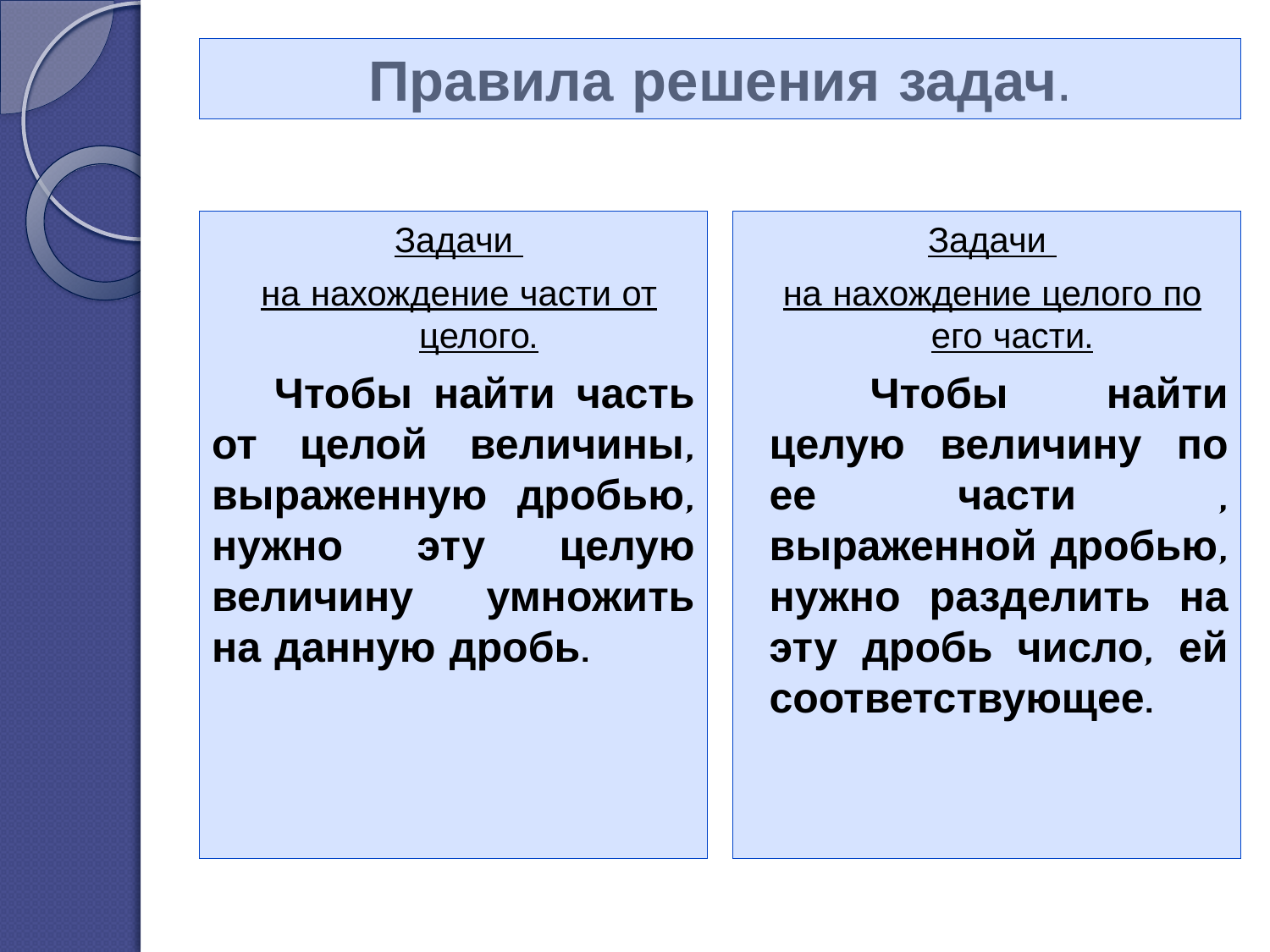

# Правила решения задач.
Задачи
на нахождение части от целого.
Чтобы найти часть от целой величины, выраженную дробью, нужно эту целую величину умножить на данную дробь.

Задачи
на нахождение целого по его части.
Чтобы найти целую величину по ее части , выраженной дробью, нужно разделить на эту дробь число, ей соответствующее.